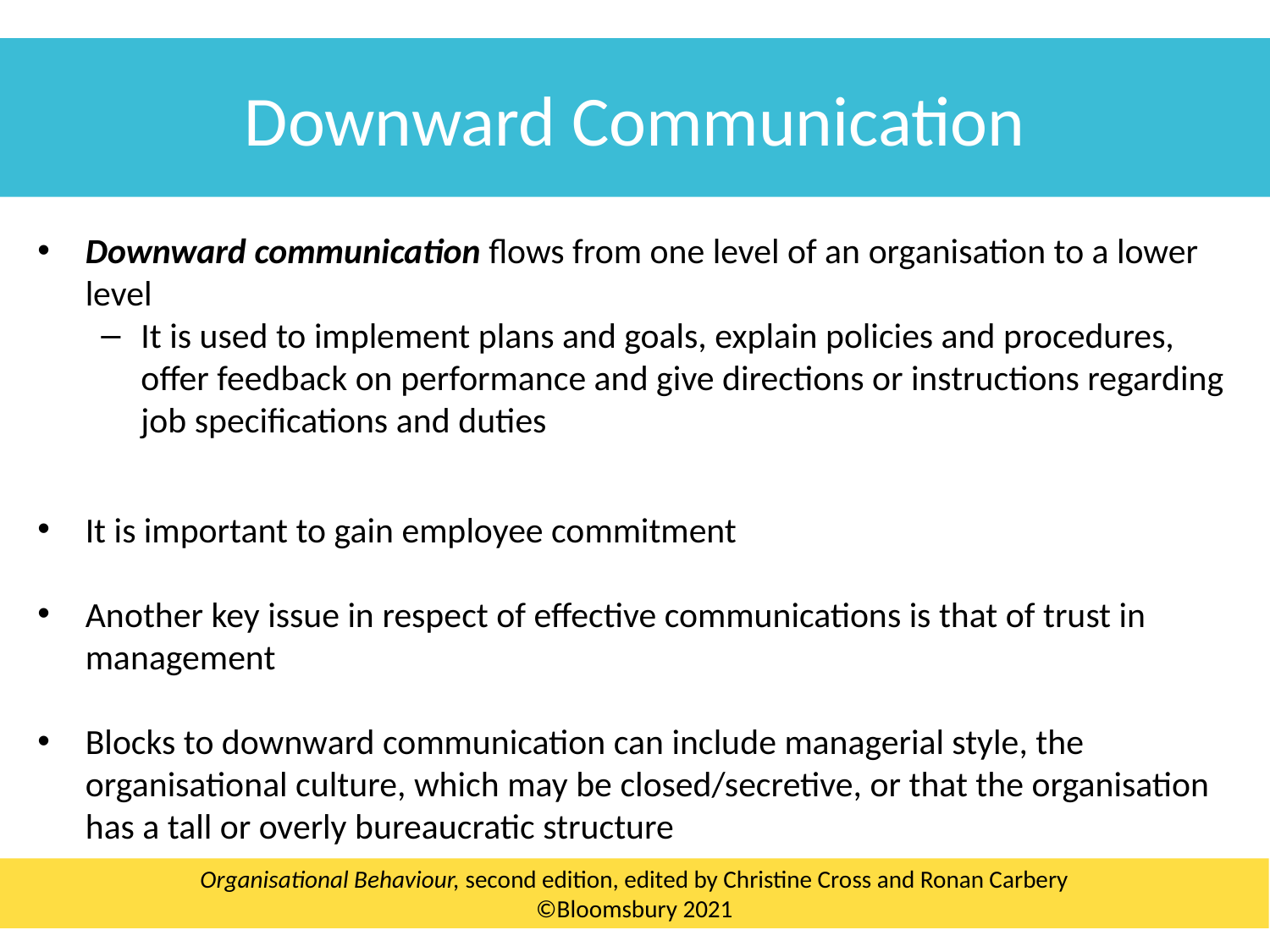

Downward Communication
Downward communication flows from one level of an organisation to a lower level
It is used to implement plans and goals, explain policies and procedures, offer feedback on performance and give directions or instructions regarding job specifications and duties

It is important to gain employee commitment

Another key issue in respect of effective communications is that of trust in management

Blocks to downward communication can include managerial style, the organisational culture, which may be closed/secretive, or that the organisation has a tall or overly bureaucratic structure